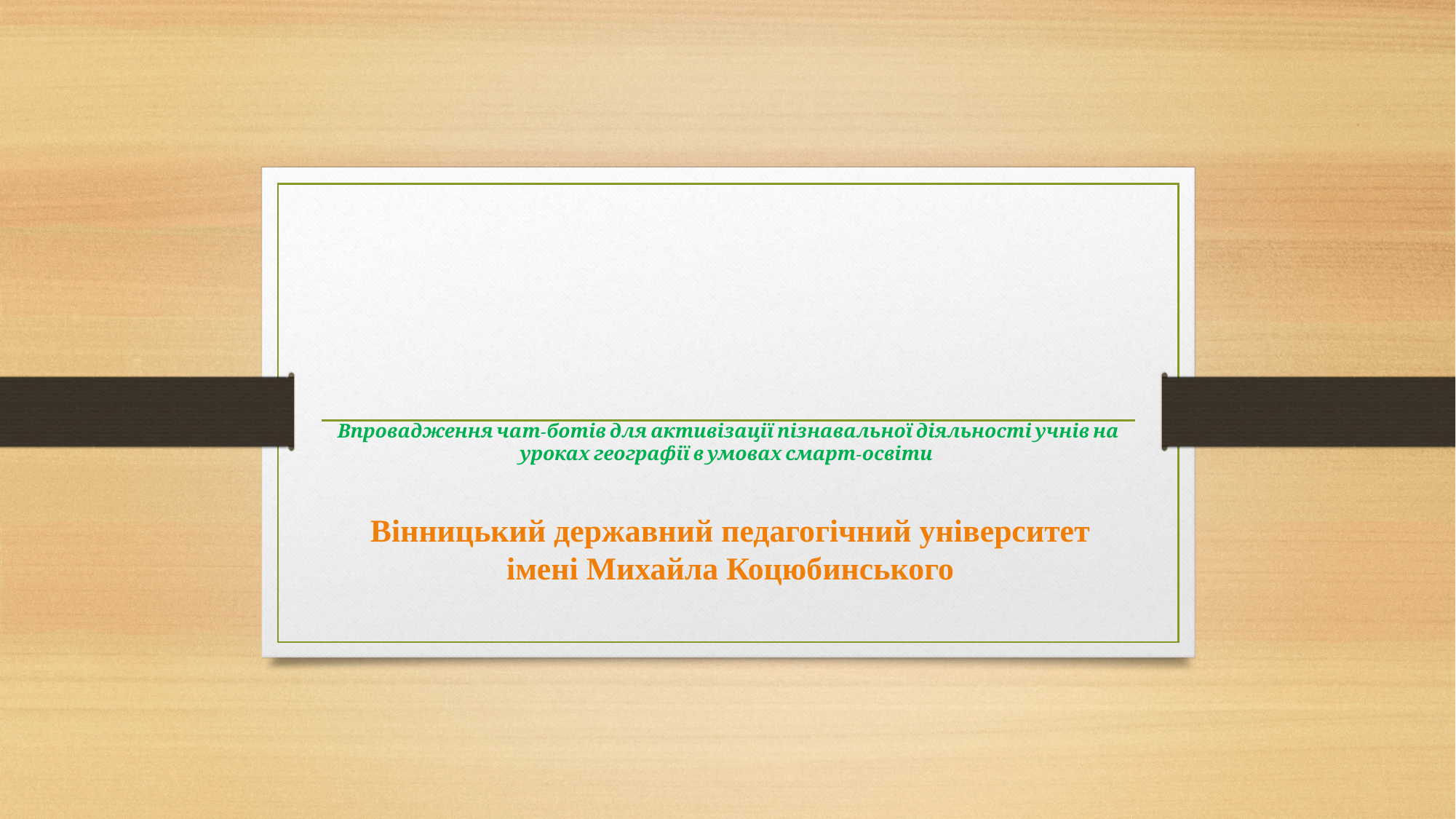

# Впровадження чат-ботів для активізації пізнавальної діяльності учнів на уроках географії в умовах смарт-освіти
Вінницький державний педагогічний університет імені Михайла Коцюбинського